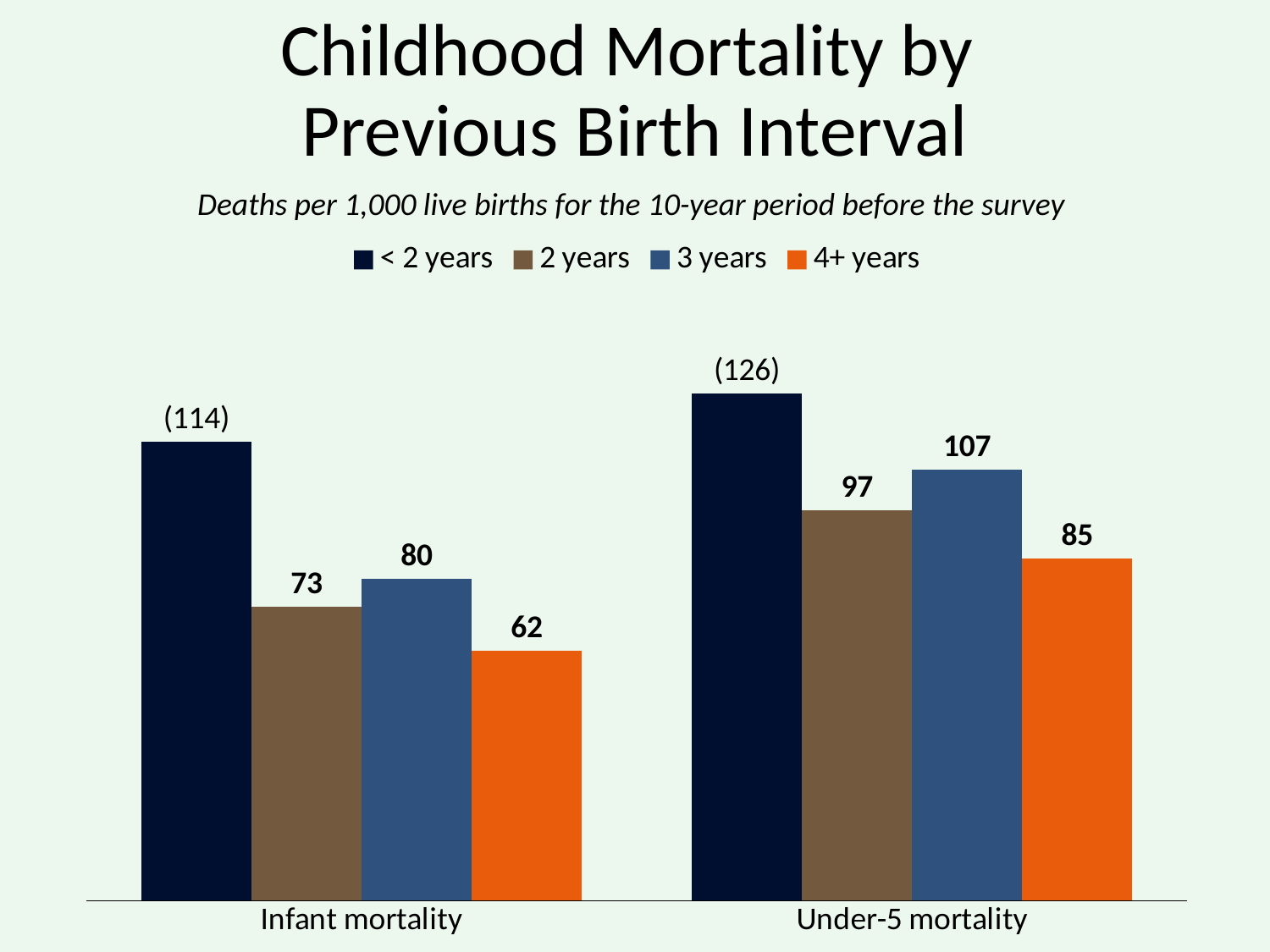

# Childhood Mortality by Previous Birth Interval
Deaths per 1,000 live births for the 10-year period before the survey

### Chart

| Category | < 2 years | 2 years | 3 years | 4+ years |
|---|---|---|---|---|
| Infant mortality | 114.0 | 73.0 | 80.0 | 62.0 |
| Under-5 mortality | 126.0 | 97.0 | 107.0 | 85.0 |